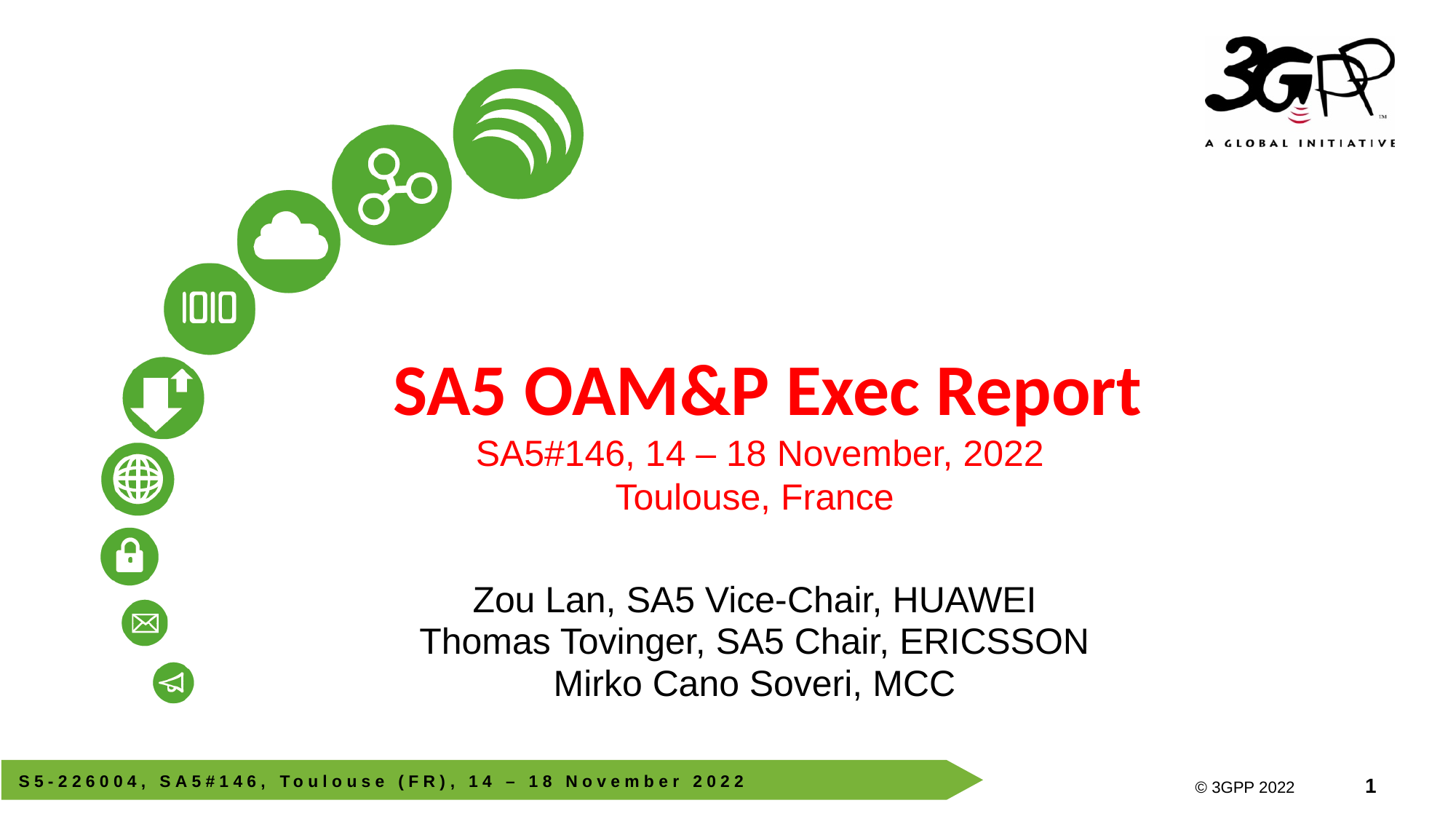

# SA5 OAM&P Exec Report SA5#146, 14 – 18 November, 2022 Toulouse, France
Zou Lan, SA5 Vice-Chair, HUAWEI
Thomas Tovinger, SA5 Chair, ERICSSON
Mirko Cano Soveri, MCC